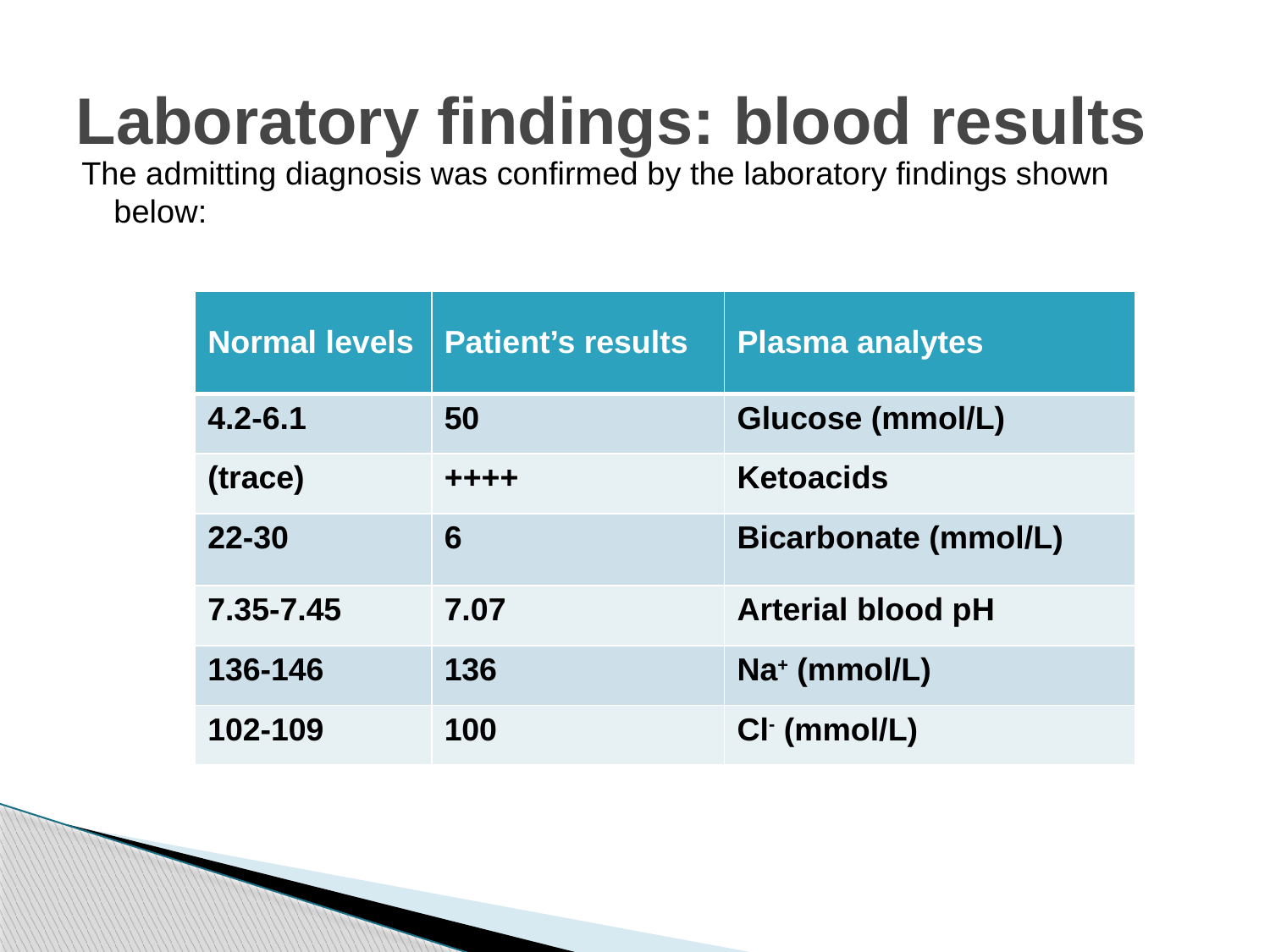

# Laboratory findings: blood results
The admitting diagnosis was confirmed by the laboratory findings shown below:
| Normal levels | Patient’s results | Plasma analytes |
| --- | --- | --- |
| 4.2-6.1 | 50 | Glucose (mmol/L) |
| (trace) | ++++ | Ketoacids |
| 22-30 | 6 | Bicarbonate (mmol/L) |
| 7.35-7.45 | 7.07 | Arterial blood pH |
| 136-146 | 136 | Na+ (mmol/L) |
| 102-109 | 100 | Cl- (mmol/L) |